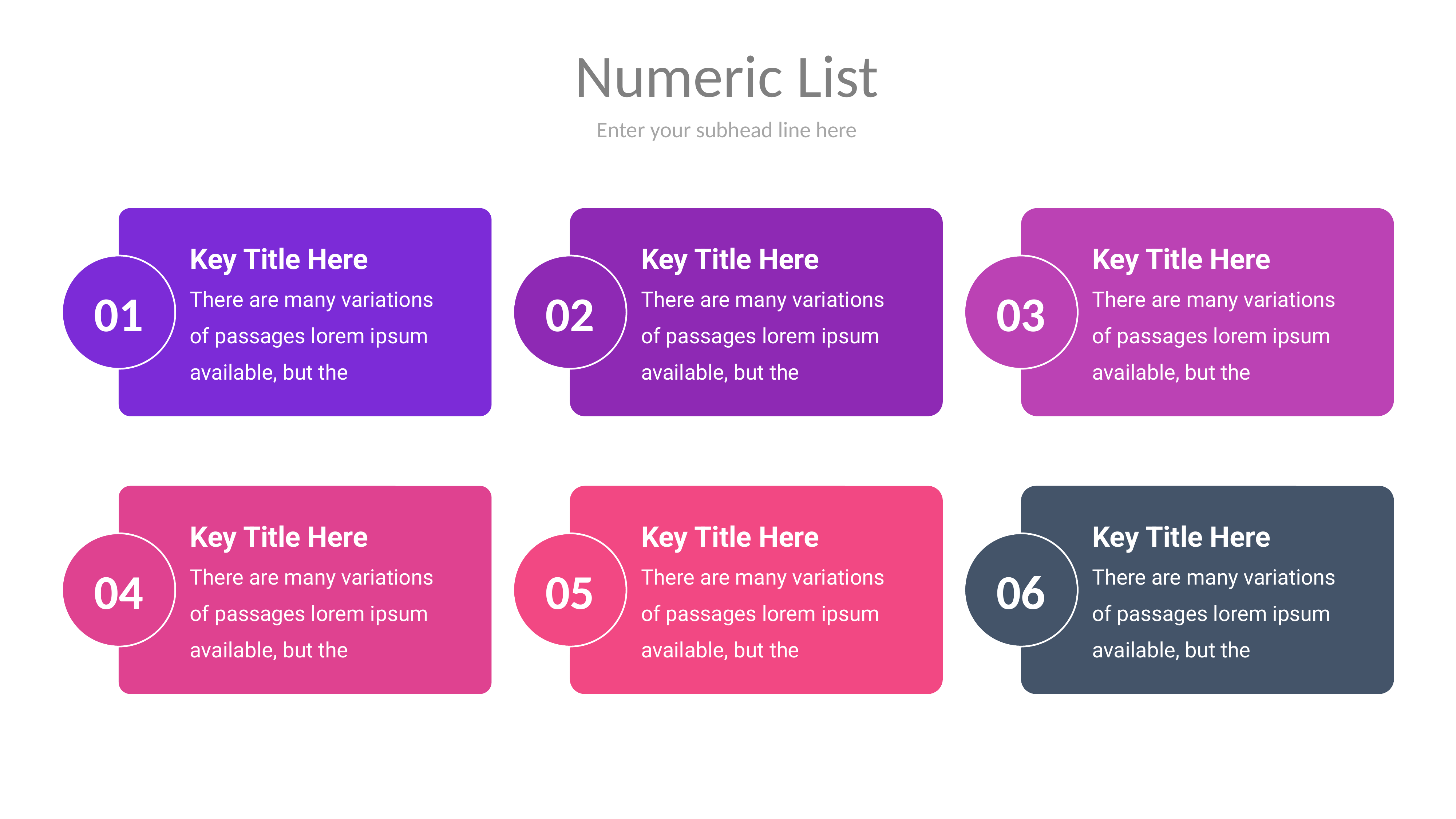

# Numeric List
Enter your subhead line here

Key Title Here
There are many variations of passages lorem ipsum available, but the
Key Title Here
There are many variations of passages lorem ipsum available, but the
Key Title Here
There are many variations of passages lorem ipsum available, but the
01
02
03

Key Title Here
There are many variations of passages lorem ipsum available, but the
Key Title Here
There are many variations of passages lorem ipsum available, but the
Key Title Here
There are many variations of passages lorem ipsum available, but the
04
05
06